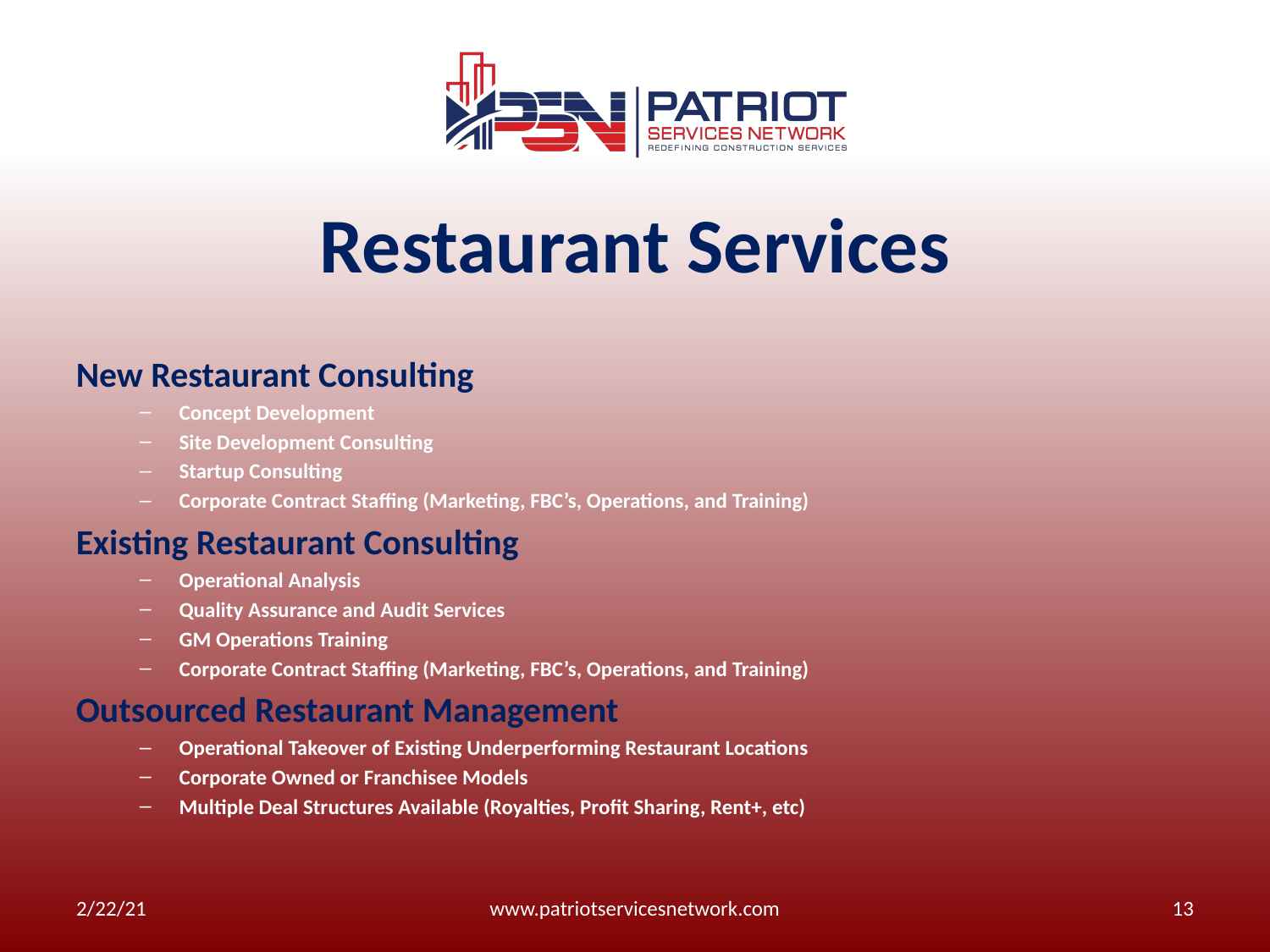

# Restaurant Services
New Restaurant Consulting
Concept Development
Site Development Consulting
Startup Consulting
Corporate Contract Staffing (Marketing, FBC’s, Operations, and Training)
Existing Restaurant Consulting
Operational Analysis
Quality Assurance and Audit Services
GM Operations Training
Corporate Contract Staffing (Marketing, FBC’s, Operations, and Training)
Outsourced Restaurant Management
Operational Takeover of Existing Underperforming Restaurant Locations
Corporate Owned or Franchisee Models
Multiple Deal Structures Available (Royalties, Profit Sharing, Rent+, etc)

2/22/21
www.patriotservicesnetwork.com
13